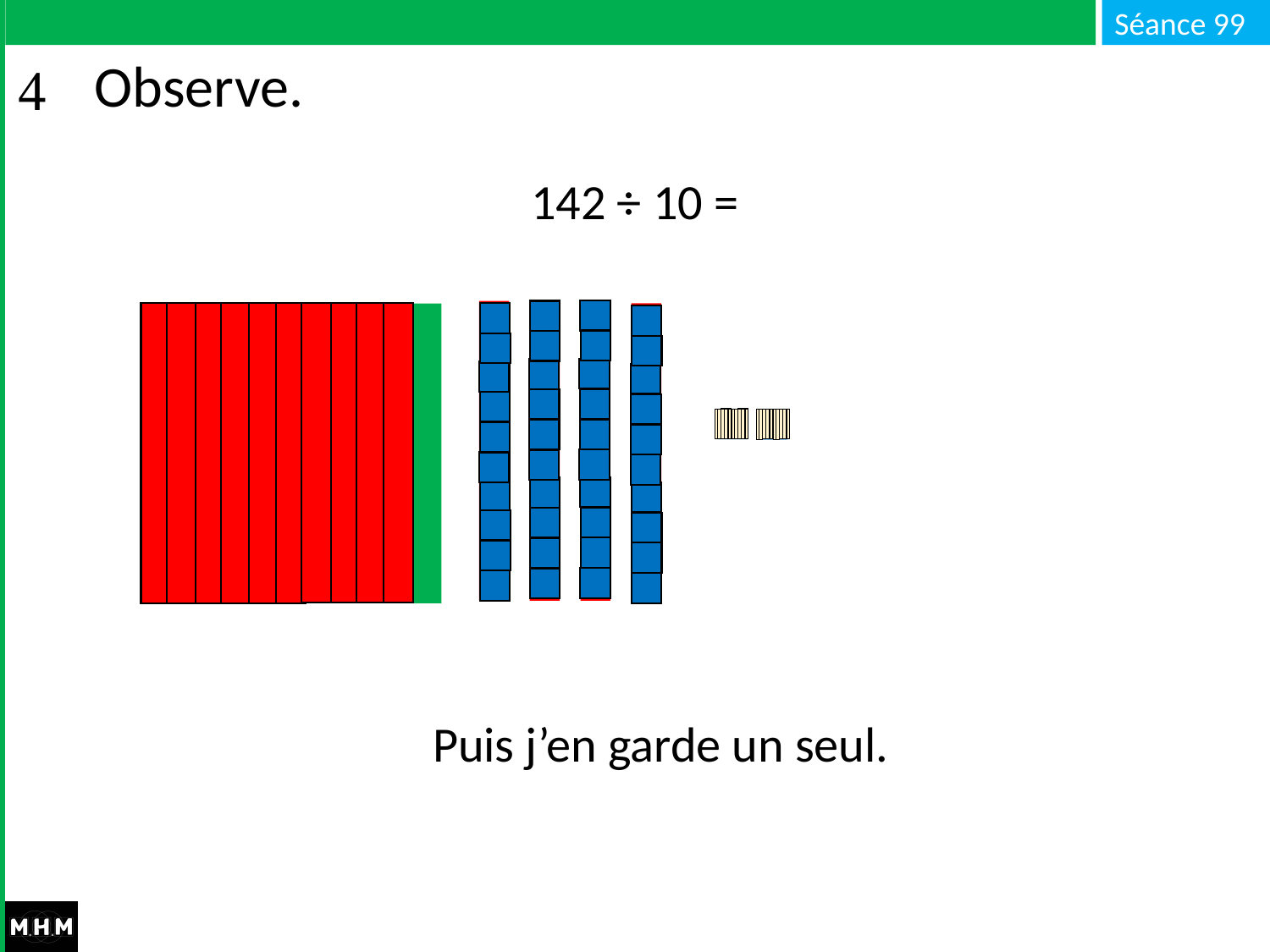

# Observe.
142 ÷ 10 =

Puis j’en garde un seul.